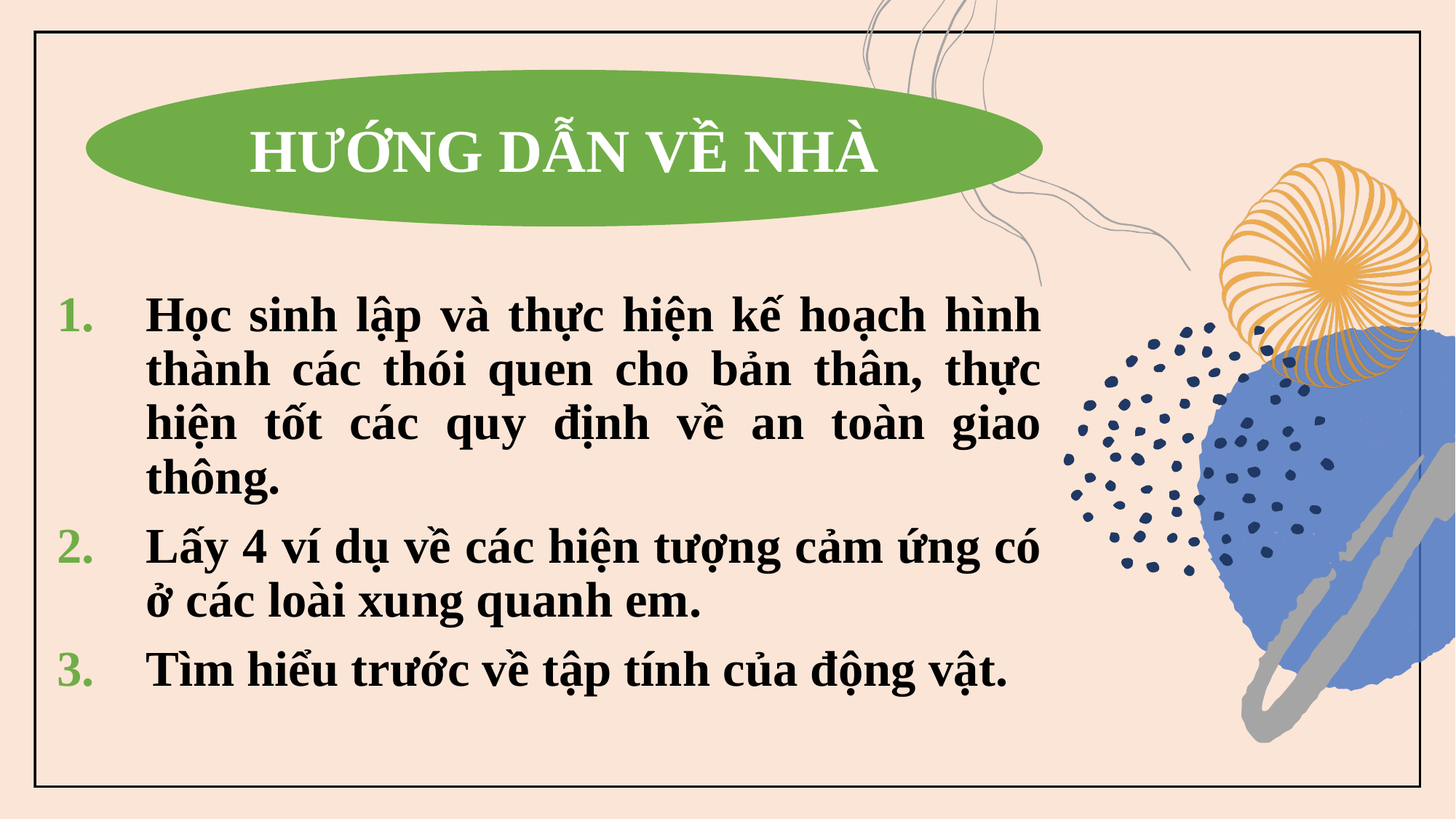

HƯỚNG DẪN VỀ NHÀ
Học sinh lập và thực hiện kế hoạch hình thành các thói quen cho bản thân, thực hiện tốt các quy định về an toàn giao thông.
Lấy 4 ví dụ về các hiện tượng cảm ứng có ở các loài xung quanh em.
Tìm hiểu trước về tập tính của động vật.